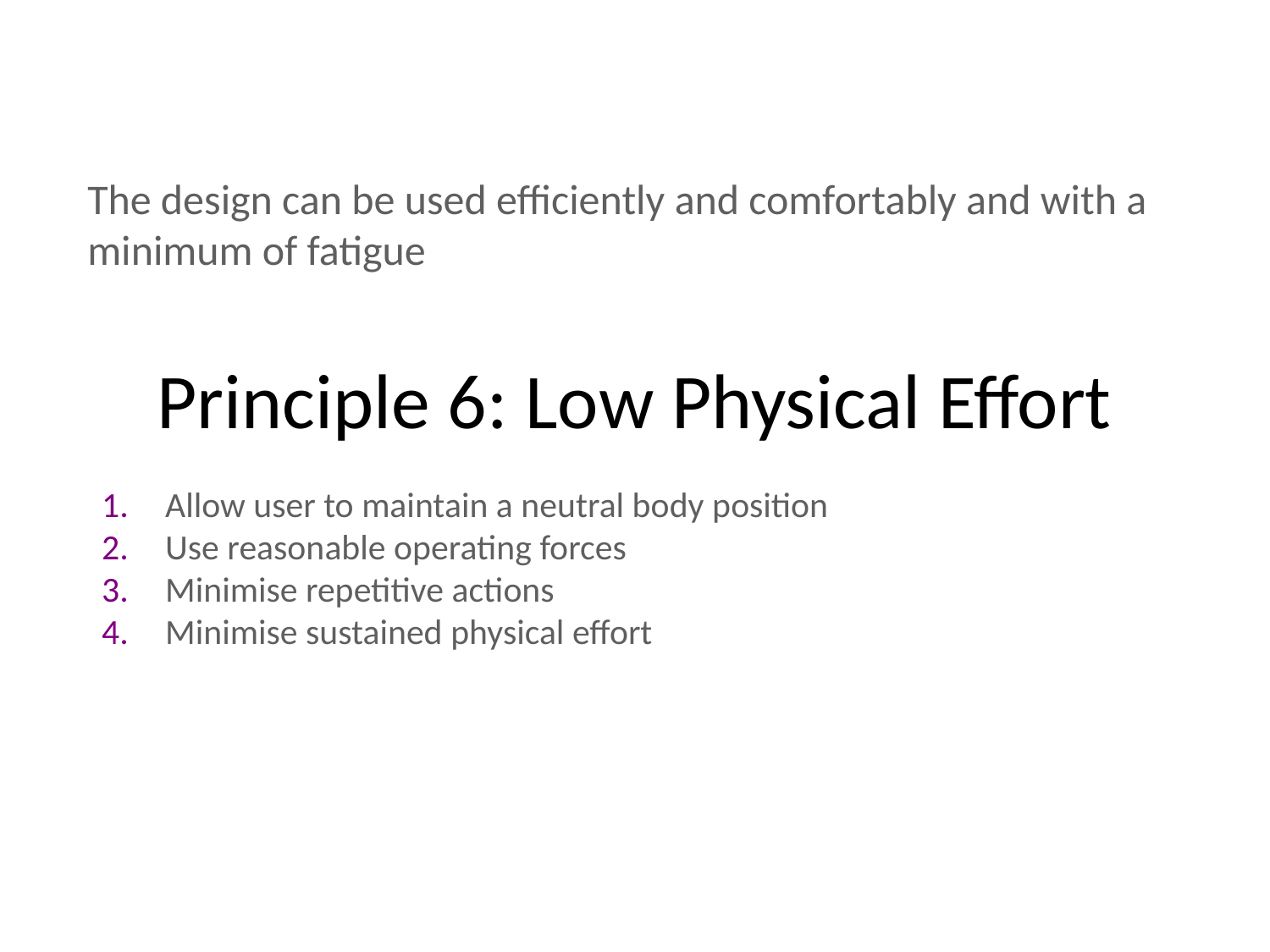

The design can be used efficiently and comfortably and with a minimum of fatigue
# Principle 6: Low Physical Effort
Allow user to maintain a neutral body position
Use reasonable operating forces
Minimise repetitive actions
Minimise sustained physical effort